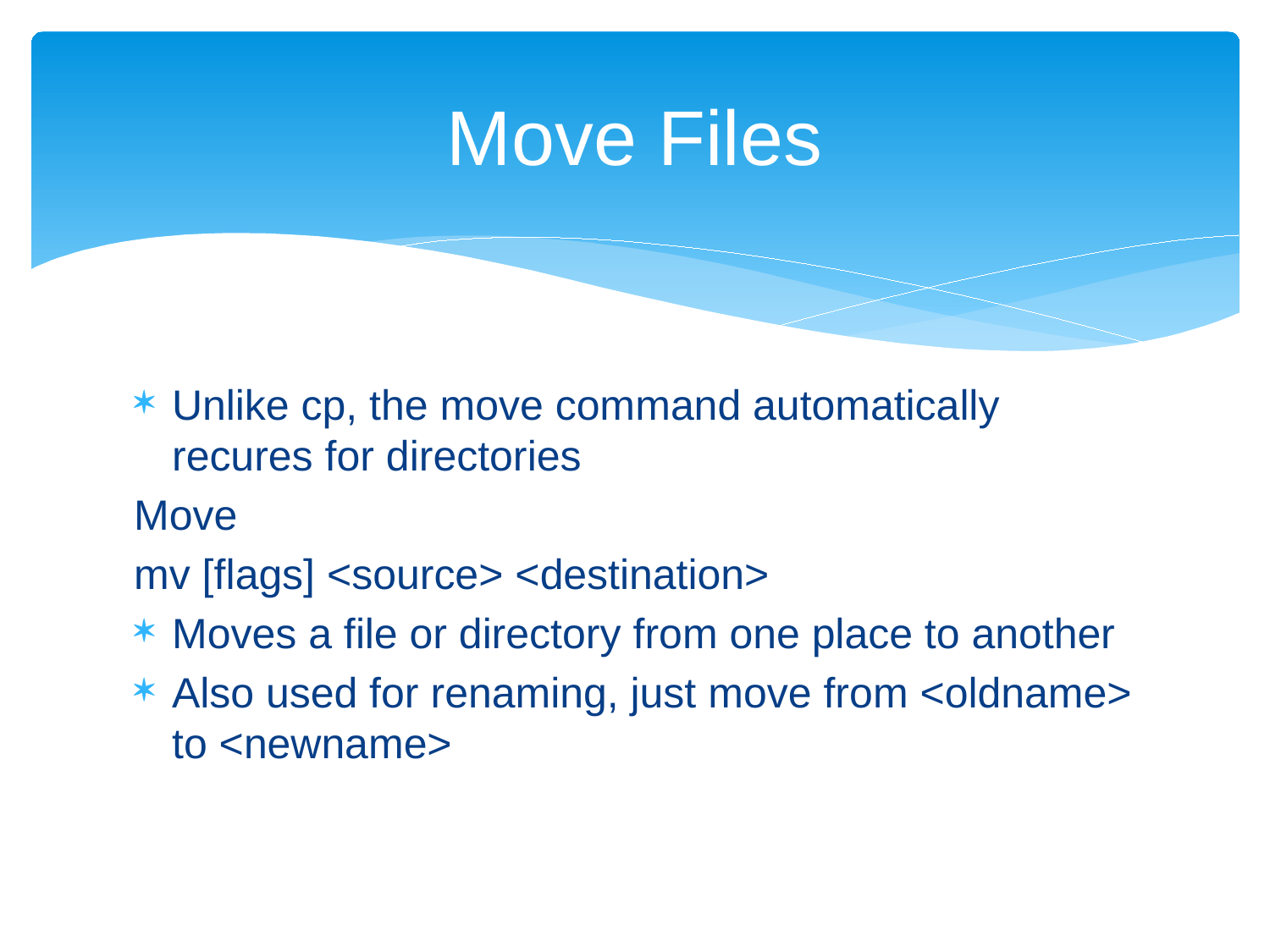

# Move Files
Unlike cp, the move command automatically recures for directories
Move
mv [flags] <source> <destination>
Moves a file or directory from one place to another
Also used for renaming, just move from <oldname> to <newname>